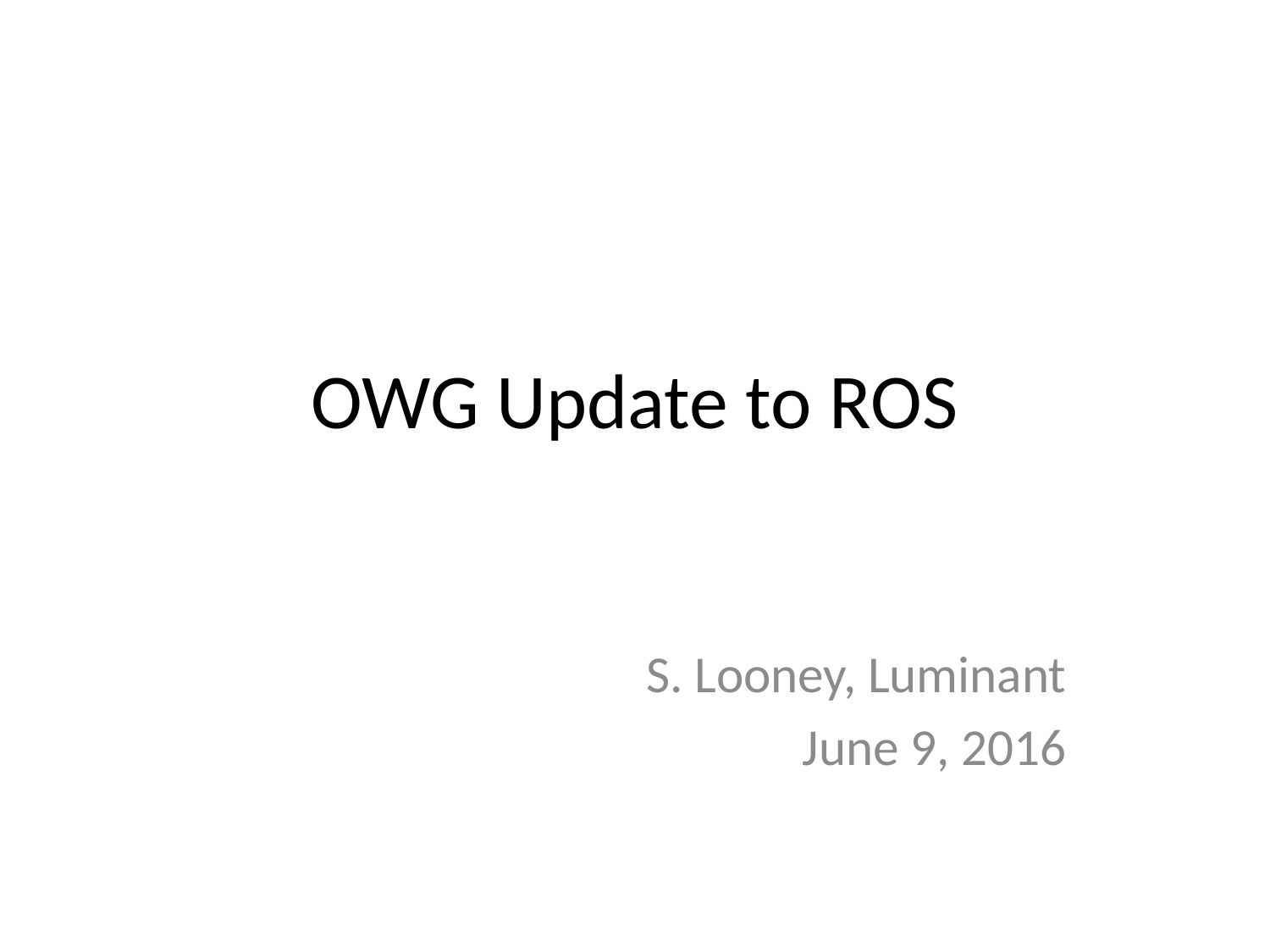

# OWG Update to ROS
S. Looney, Luminant
June 9, 2016